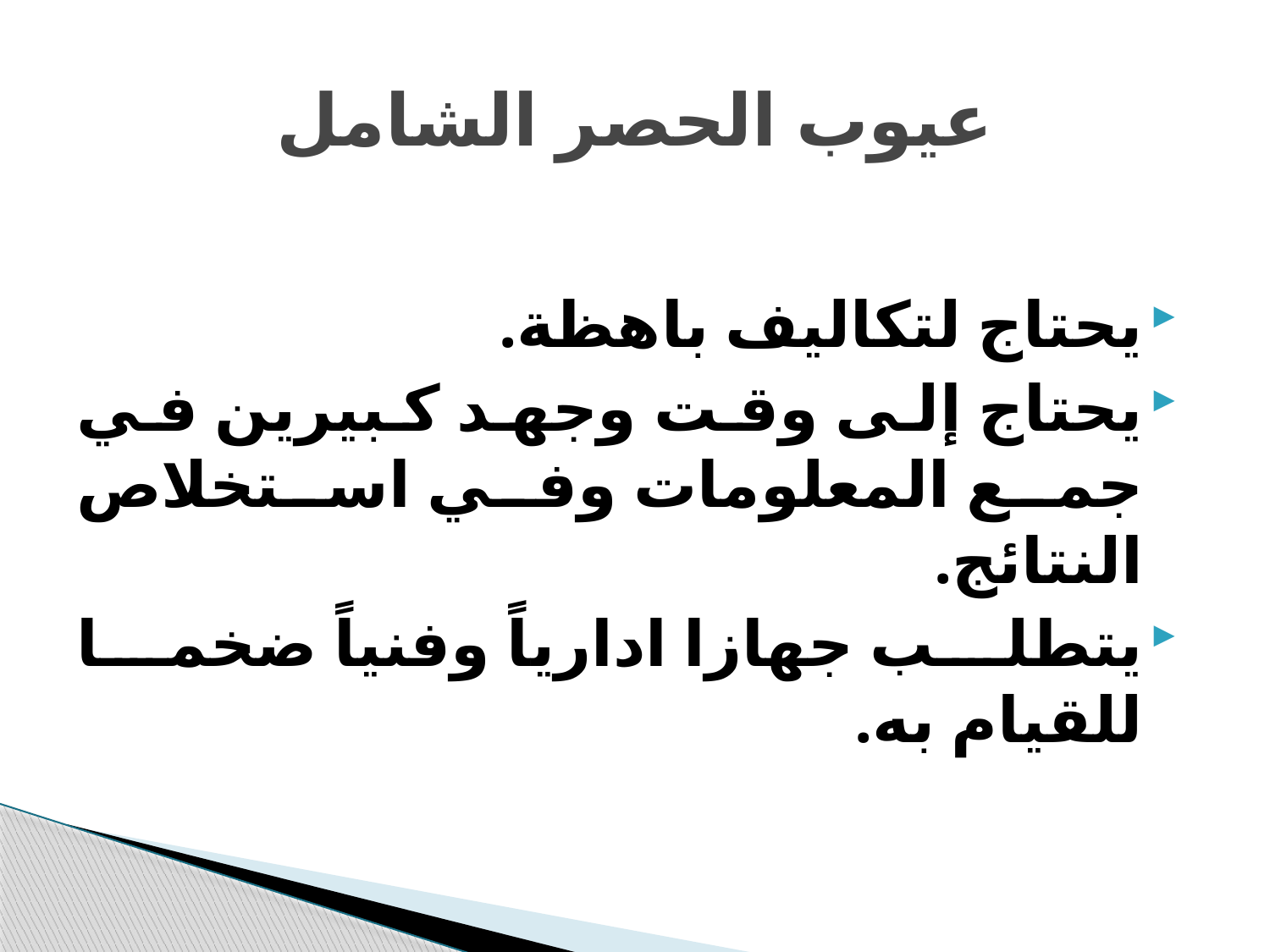

# عيوب الحصر الشامل
يحتاج لتكاليف باهظة.
يحتاج إلى وقت وجهد كبيرين في جمع المعلومات وفي استخلاص النتائج.
يتطلب جهازا ادارياً وفنياً ضخما للقيام به.